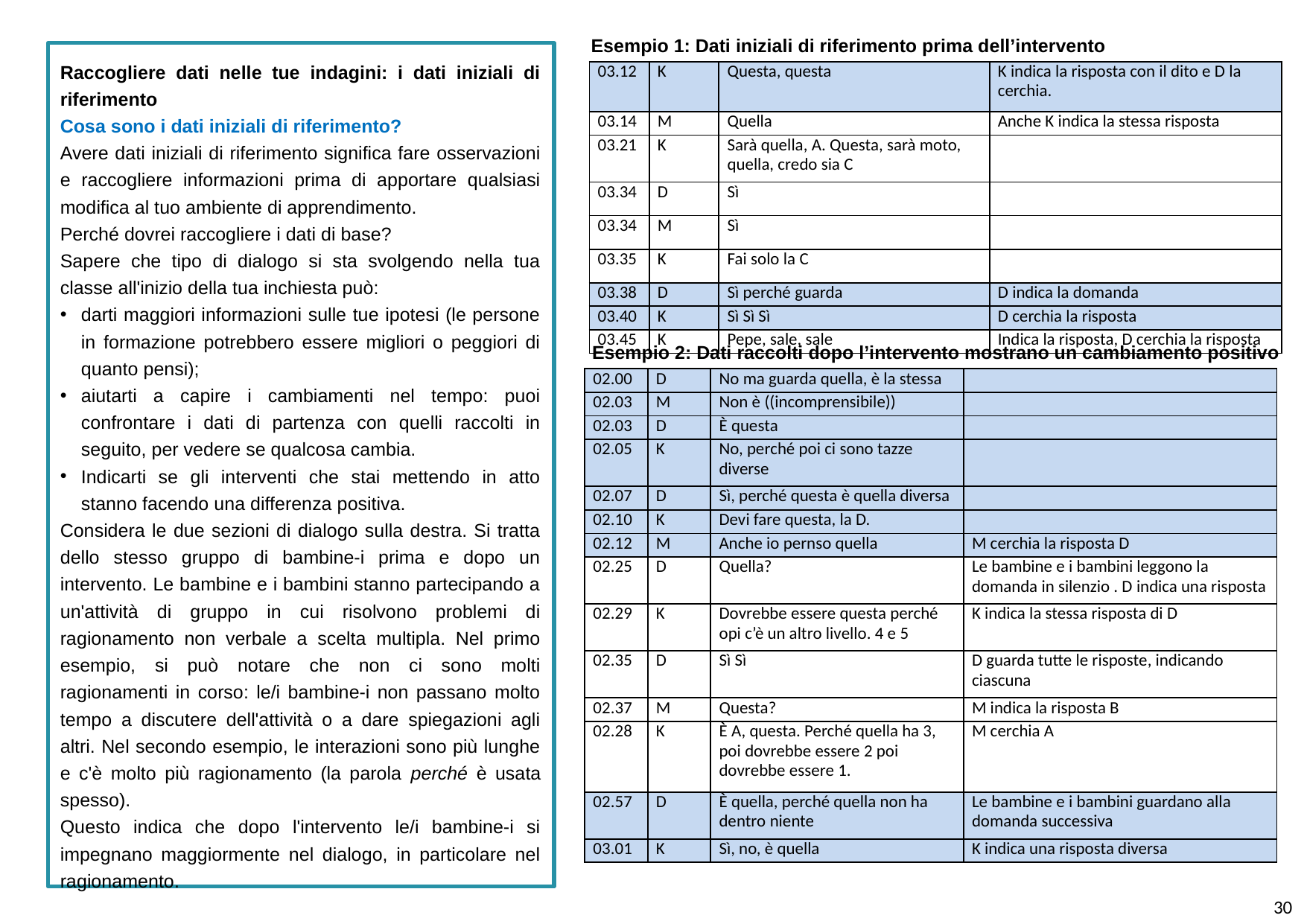

Esempio 1: Dati iniziali di riferimento prima dell’intervento

Raccogliere dati nelle tue indagini: i dati iniziali di riferimento
Cosa sono i dati iniziali di riferimento?
Avere dati iniziali di riferimento significa fare osservazioni e raccogliere informazioni prima di apportare qualsiasi modifica al tuo ambiente di apprendimento.
Perché dovrei raccogliere i dati di base?
Sapere che tipo di dialogo si sta svolgendo nella tua classe all'inizio della tua inchiesta può:
darti maggiori informazioni sulle tue ipotesi (le persone in formazione potrebbero essere migliori o peggiori di quanto pensi);
aiutarti a capire i cambiamenti nel tempo: puoi confrontare i dati di partenza con quelli raccolti in seguito, per vedere se qualcosa cambia.
Indicarti se gli interventi che stai mettendo in atto stanno facendo una differenza positiva.
Considera le due sezioni di dialogo sulla destra. Si tratta dello stesso gruppo di bambine-i prima e dopo un intervento. Le bambine e i bambini stanno partecipando a un'attività di gruppo in cui risolvono problemi di ragionamento non verbale a scelta multipla. Nel primo esempio, si può notare che non ci sono molti ragionamenti in corso: le/i bambine-i non passano molto tempo a discutere dell'attività o a dare spiegazioni agli altri. Nel secondo esempio, le interazioni sono più lunghe e c'è molto più ragionamento (la parola perché è usata spesso).
Questo indica che dopo l'intervento le/i bambine-i si impegnano maggiormente nel dialogo, in particolare nel ragionamento.
| 03.12 | K | Questa, questa | K indica la risposta con il dito e D la cerchia. |
| --- | --- | --- | --- |
| 03.14 | M | Quella | Anche K indica la stessa risposta |
| 03.21 | K | Sarà quella, A. Questa, sarà moto, quella, credo sia C |  |
| 03.34 | D | Sì |  |
| 03.34 | M | Sì |  |
| 03.35 | K | Fai solo la C |  |
| 03.38 | D | Sì perché guarda | D indica la domanda |
| 03.40 | K | Sì Sì Sì | D cerchia la risposta |
| 03.45 | K | Pepe, sale, sale | Indica la risposta, D cerchia la risposta |
Esempio 2: Dati raccolti dopo l’intervento mostrano un cambiamento positivo
| 02.00 | D | No ma guarda quella, è la stessa |  |
| --- | --- | --- | --- |
| 02.03 | M | Non è ((incomprensibile)) |  |
| 02.03 | D | È questa |  |
| 02.05 | K | No, perché poi ci sono tazze diverse |  |
| 02.07 | D | Sì, perché questa è quella diversa |  |
| 02.10 | K | Devi fare questa, la D. |  |
| 02.12 | M | Anche io pernso quella | M cerchia la risposta D |
| 02.25 | D | Quella? | Le bambine e i bambini leggono la domanda in silenzio . D indica una risposta |
| 02.29 | K | Dovrebbe essere questa perché opi c’è un altro livello. 4 e 5 | K indica la stessa risposta di D |
| 02.35 | D | Sì Sì | D guarda tutte le risposte, indicando ciascuna |
| 02.37 | M | Questa? | M indica la risposta B |
| 02.28 | K | È A, questa. Perché quella ha 3, poi dovrebbe essere 2 poi dovrebbe essere 1. | M cerchia A |
| 02.57 | D | È quella, perché quella non ha dentro niente | Le bambine e i bambini guardano alla domanda successiva |
| 03.01 | K | Sì, no, è quella | K indica una risposta diversa |
30